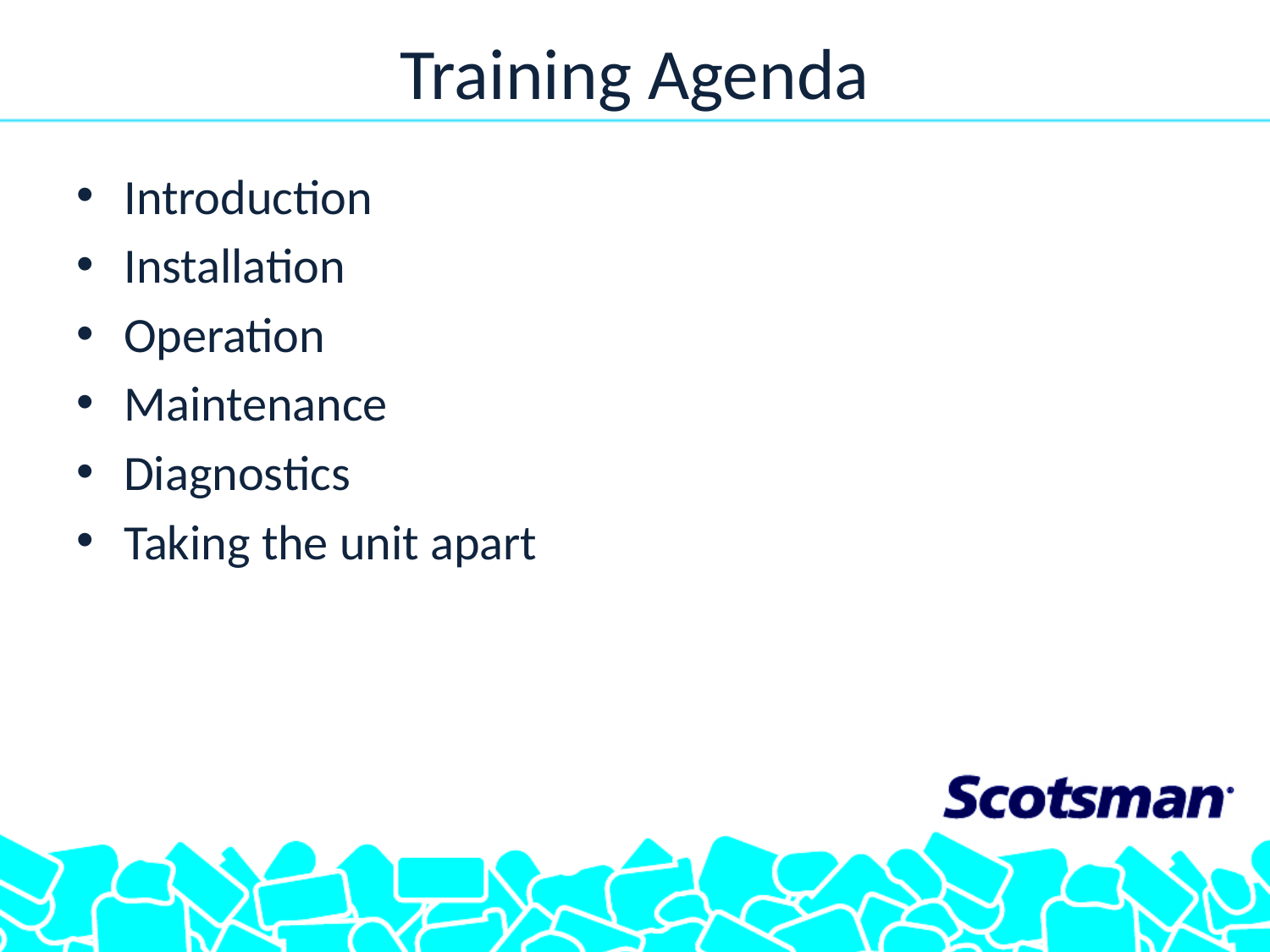

# Training Agenda
Introduction
Installation
Operation
Maintenance
Diagnostics
Taking the unit apart